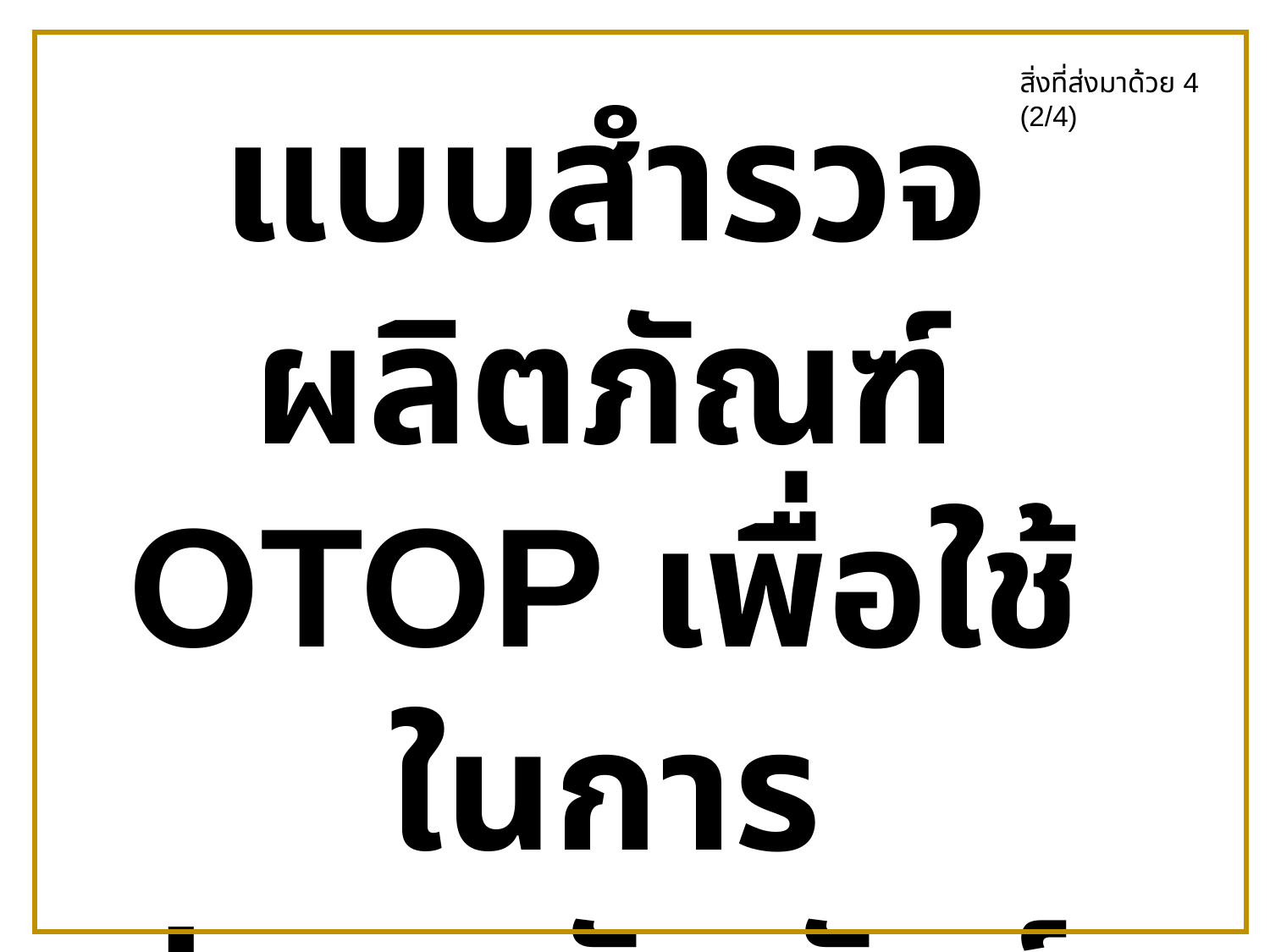

สิ่งที่ส่งมาด้วย 4  (2/4)
แบบสำรวจผลิตภัณฑ์ OTOP เพื่อใช้ในการประชาสัมพันธ์